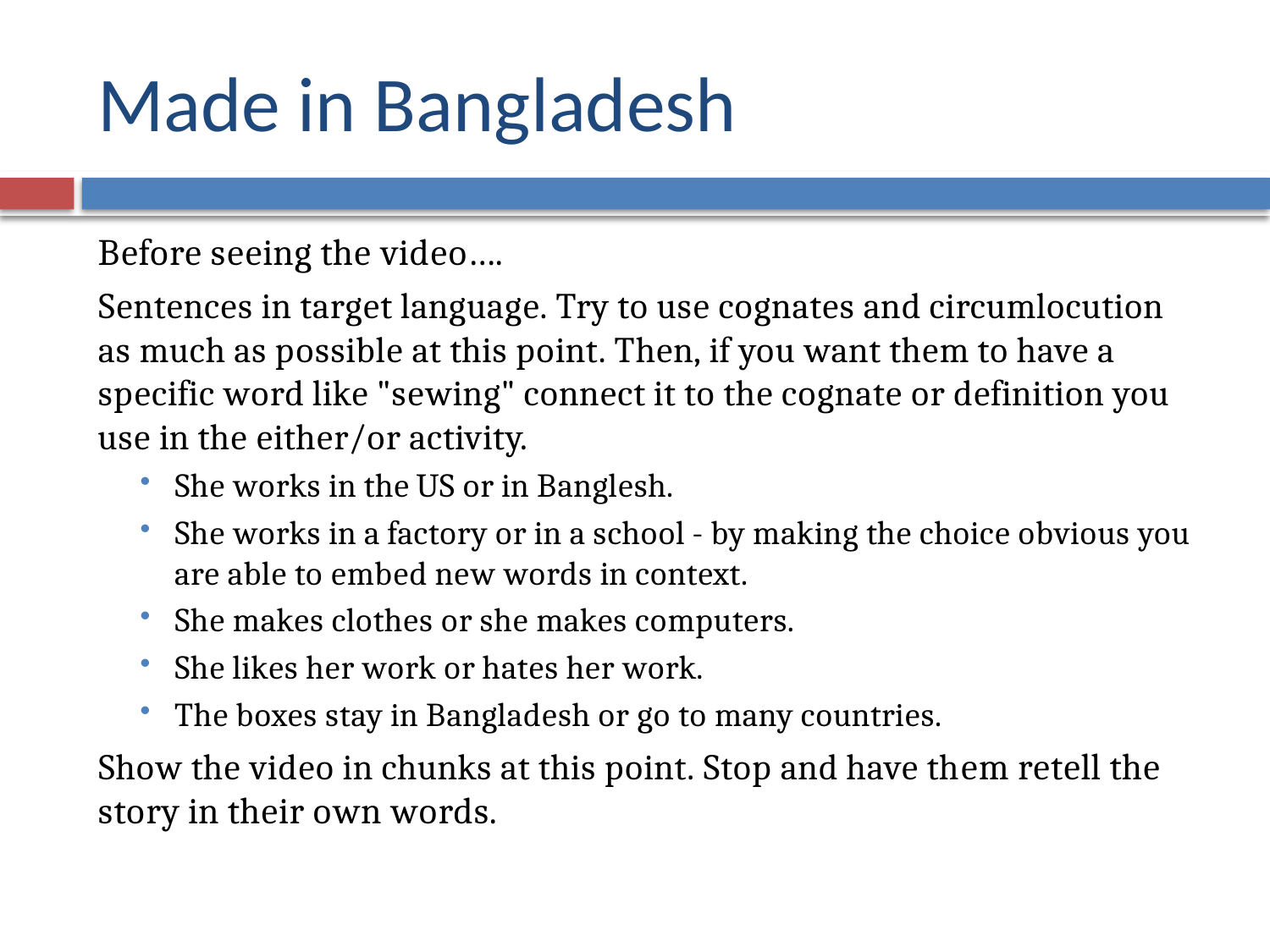

# Made in Bangladesh
Before seeing the video….
Sentences in target language. Try to use cognates and circumlocution as much as possible at this point. Then, if you want them to have a specific word like "sewing" connect it to the cognate or definition you use in the either/or activity.
She works in the US or in Banglesh.
She works in a factory or in a school - by making the choice obvious you are able to embed new words in context.
She makes clothes or she makes computers.
She likes her work or hates her work.
The boxes stay in Bangladesh or go to many countries.
Show the video in chunks at this point. Stop and have them retell the story in their own words.